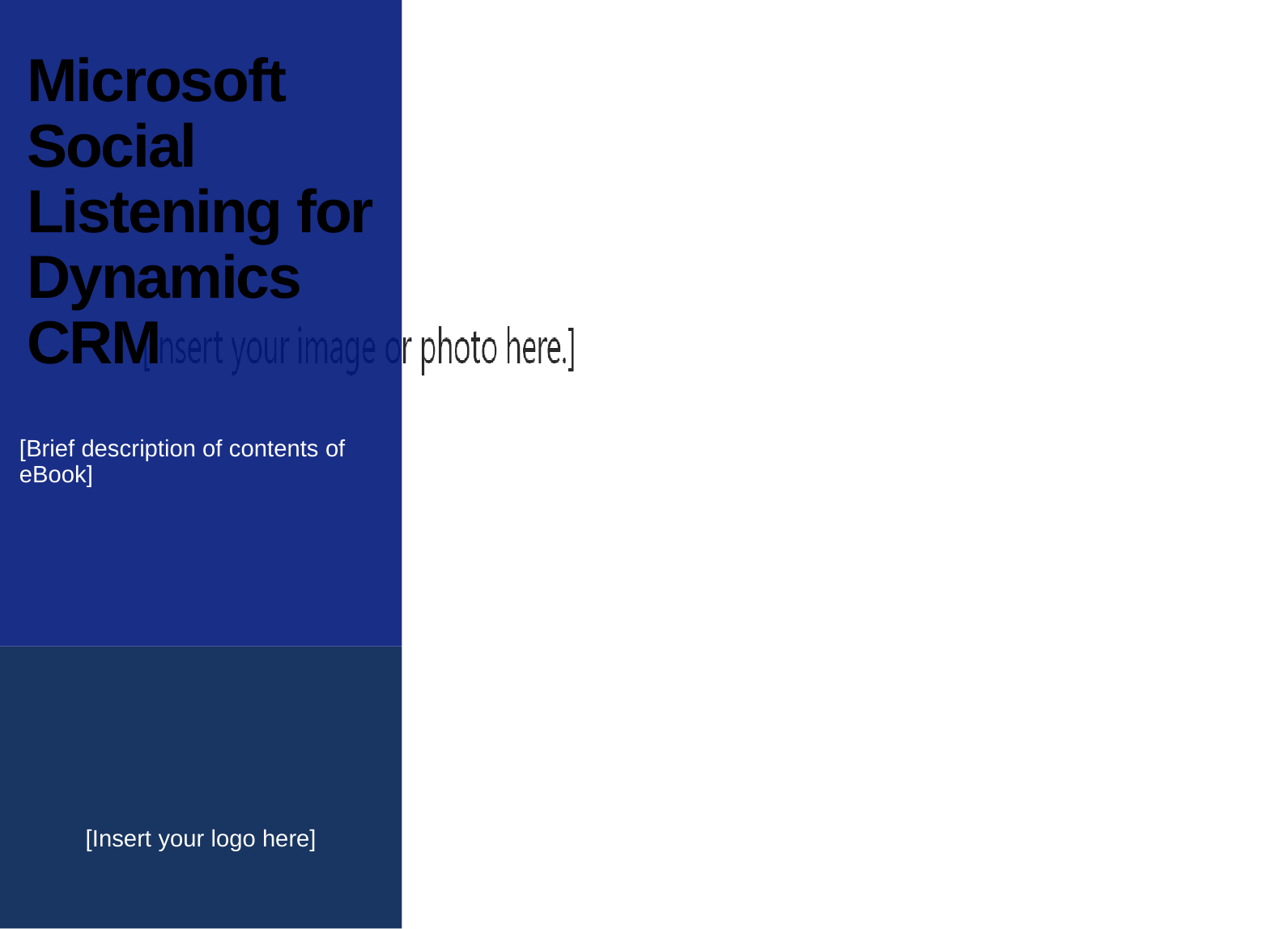

# Microsoft Social Listening for Dynamics CRM
[Brief description of contents of eBook]

[Insert your logo here]